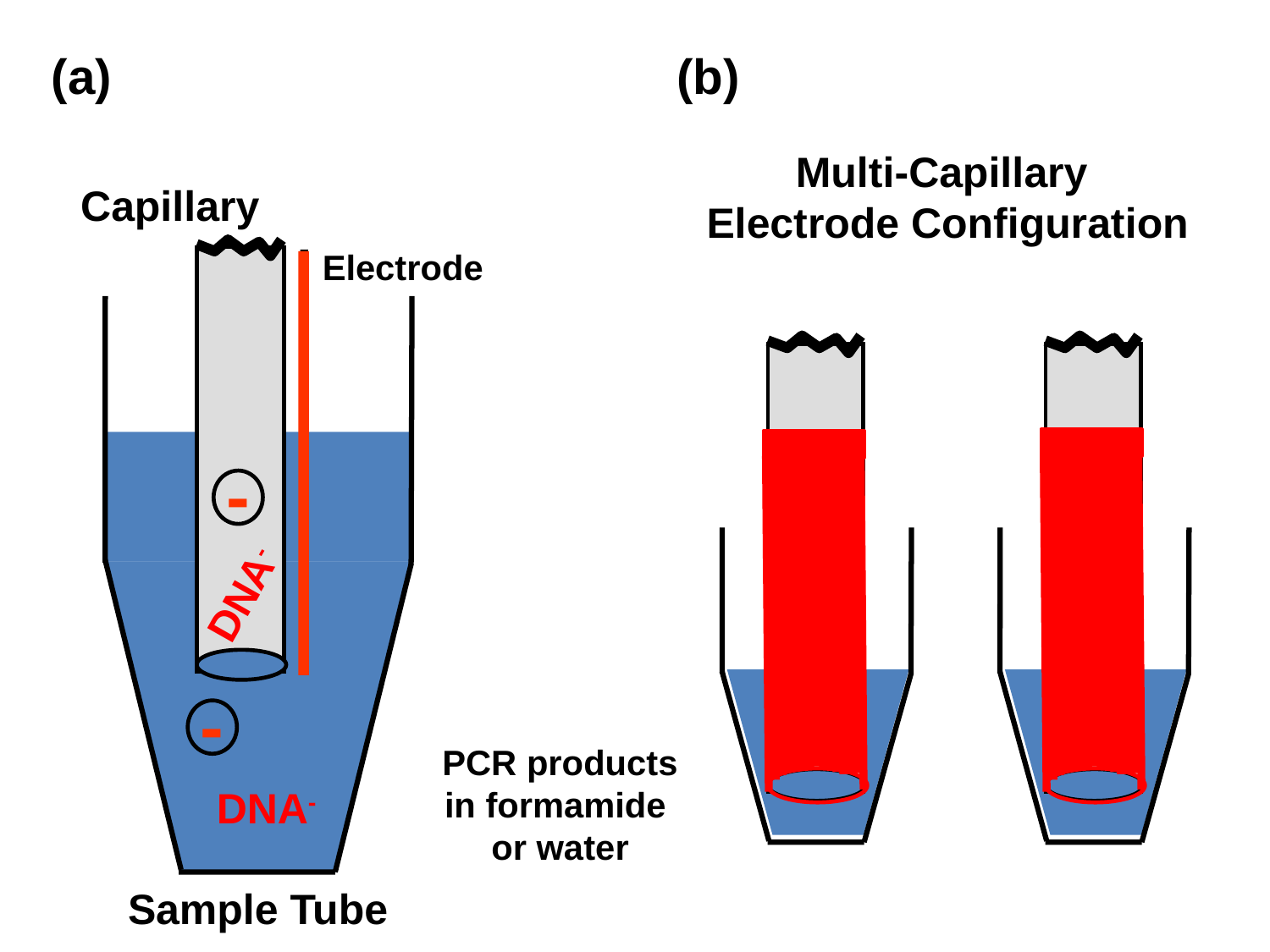

(a)
(b)
Multi-Capillary
Electrode Configuration
Capillary
Electrode

-

DNA-

-

DNA-
Sample Tube

PCR products in formamide
or water